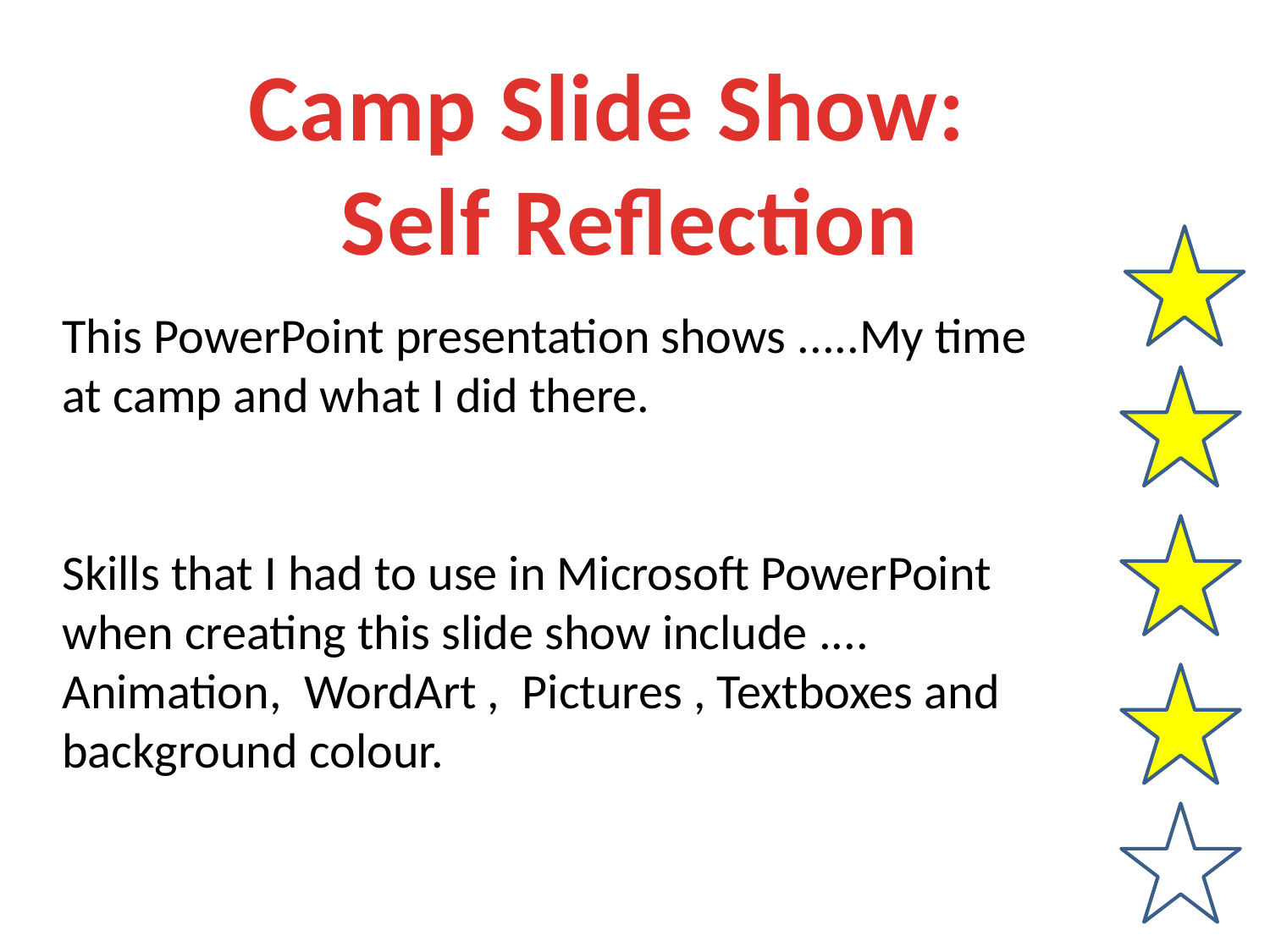

Camp Slide Show:
Self Reflection

This PowerPoint presentation shows .....My time at camp and what I did there.

Skills that I had to use in Microsoft PowerPoint when creating this slide show include .... Animation,  WordArt ,  Pictures , Textboxes and background colour.